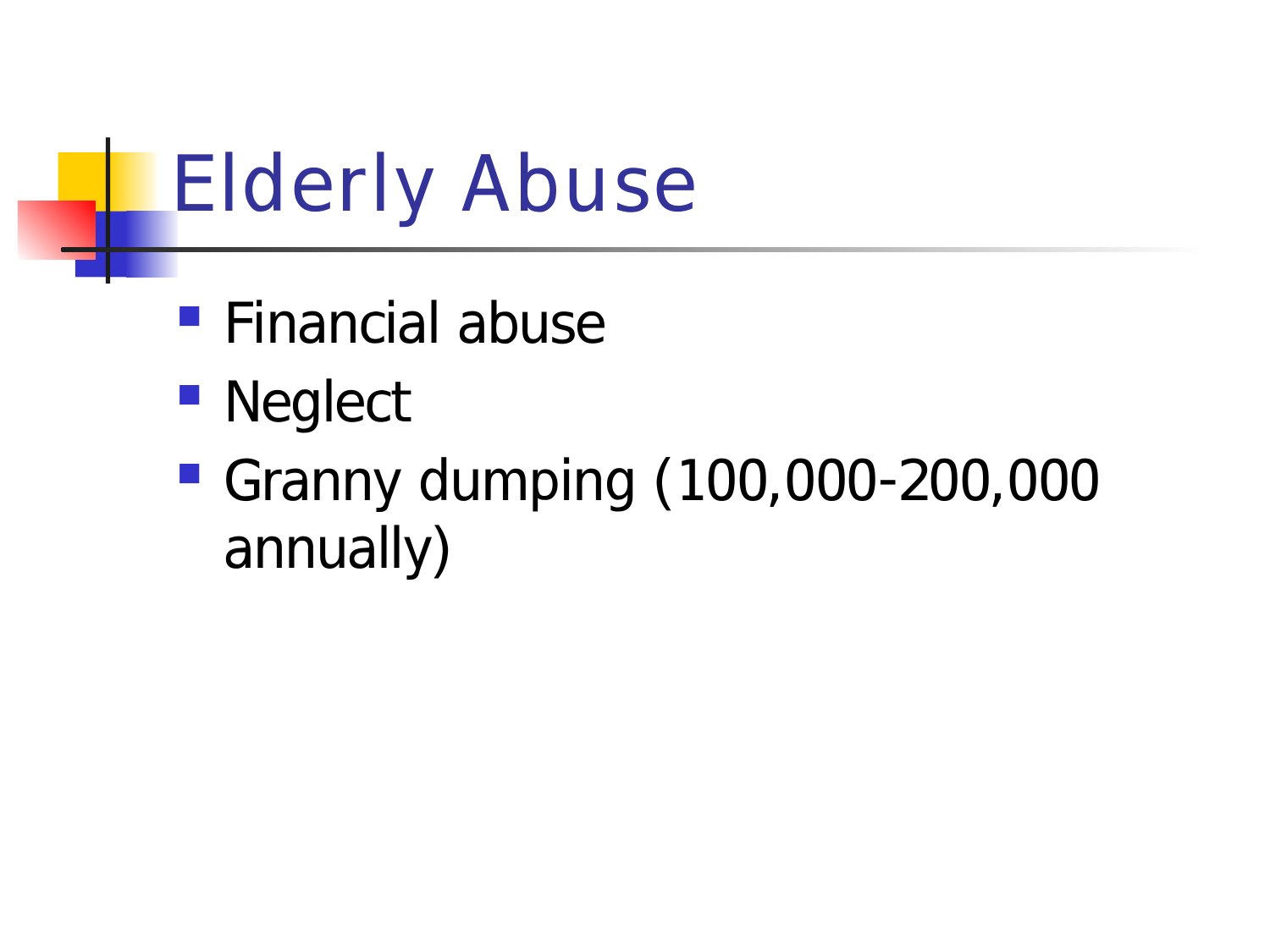

# Elderly Abuse
Financial abuse
Neglect
Granny dumping (100,000-200,000 annually)